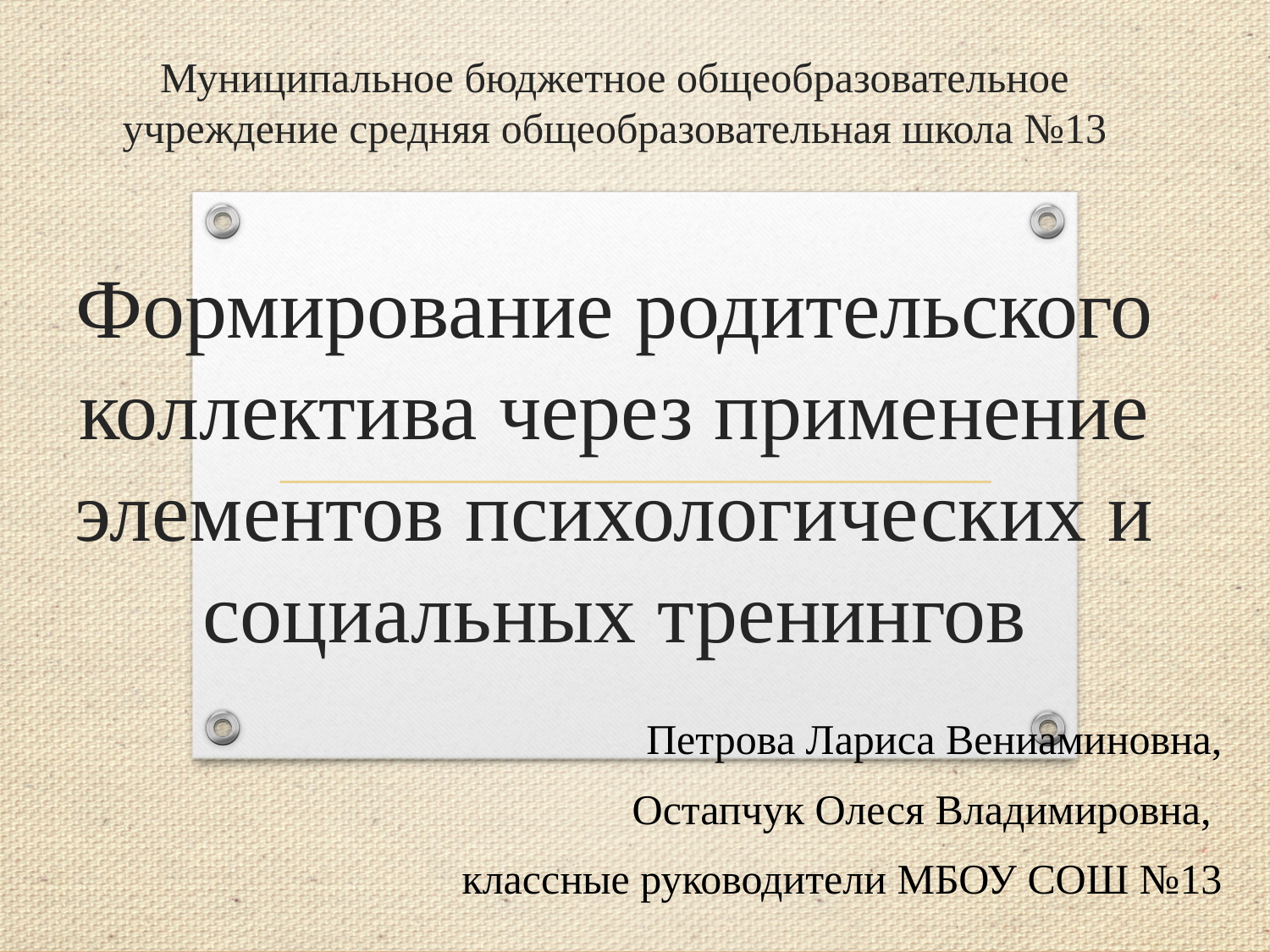

# Муниципальное бюджетное общеобразовательное учреждение средняя общеобразовательная школа №13 Формирование родительского коллектива через применение элементов психологических и социальных тренингов
Петрова Лариса Вениаминовна,
Остапчук Олеся Владимировна,
классные руководители МБОУ СОШ №13